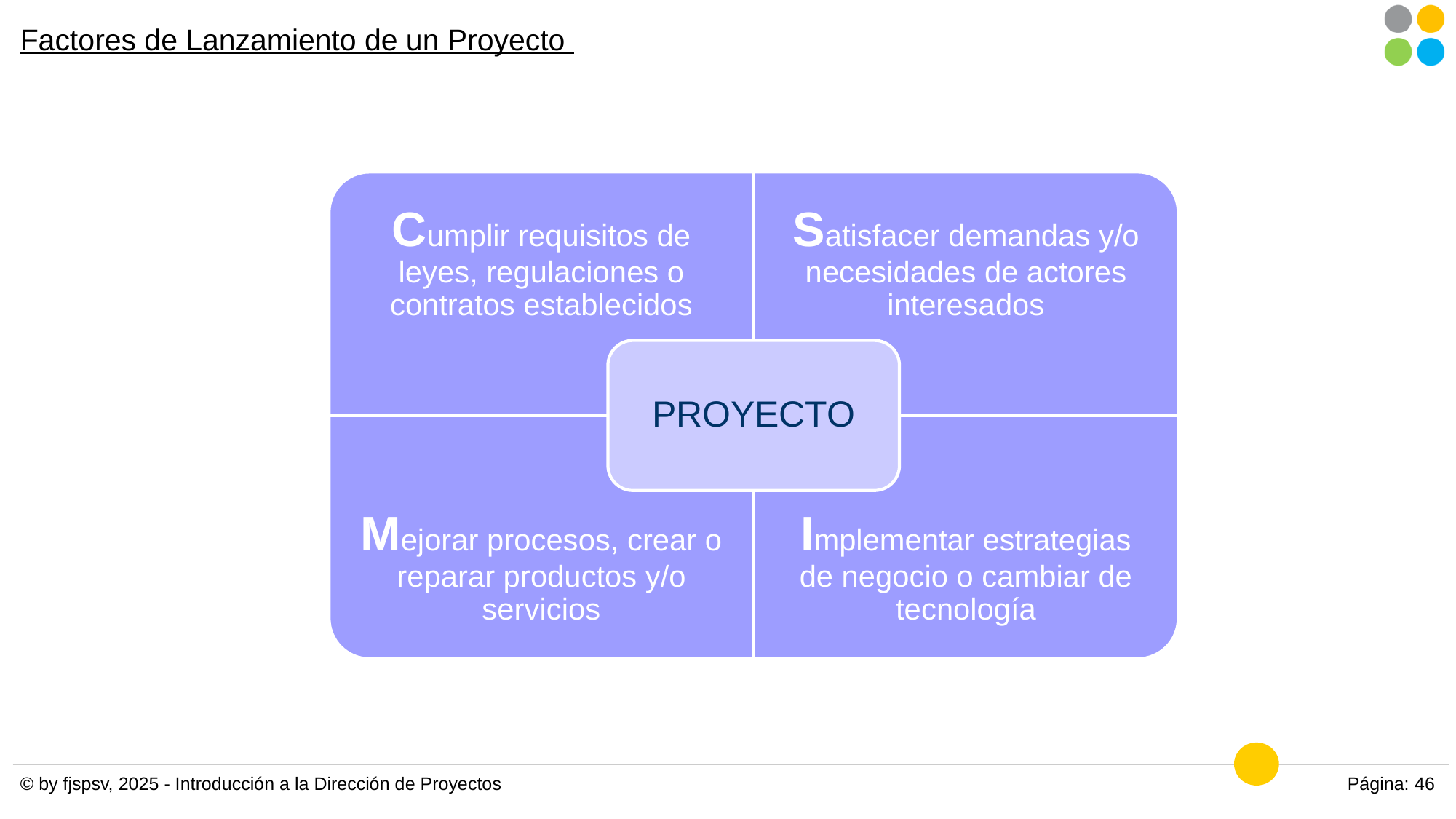

# Factores de Lanzamiento de un Proyecto
Satisfacer demandas y/o necesidades de actores interesados
Cumplir requisitos de leyes, regulaciones o contratos establecidos
PROYECTO
Mejorar procesos, crear o reparar productos y/o servicios
Implementar estrategias de negocio o cambiar de tecnología
© by fjspsv, 2025 - Introducción a la Dirección de Proyectos
Página: 46